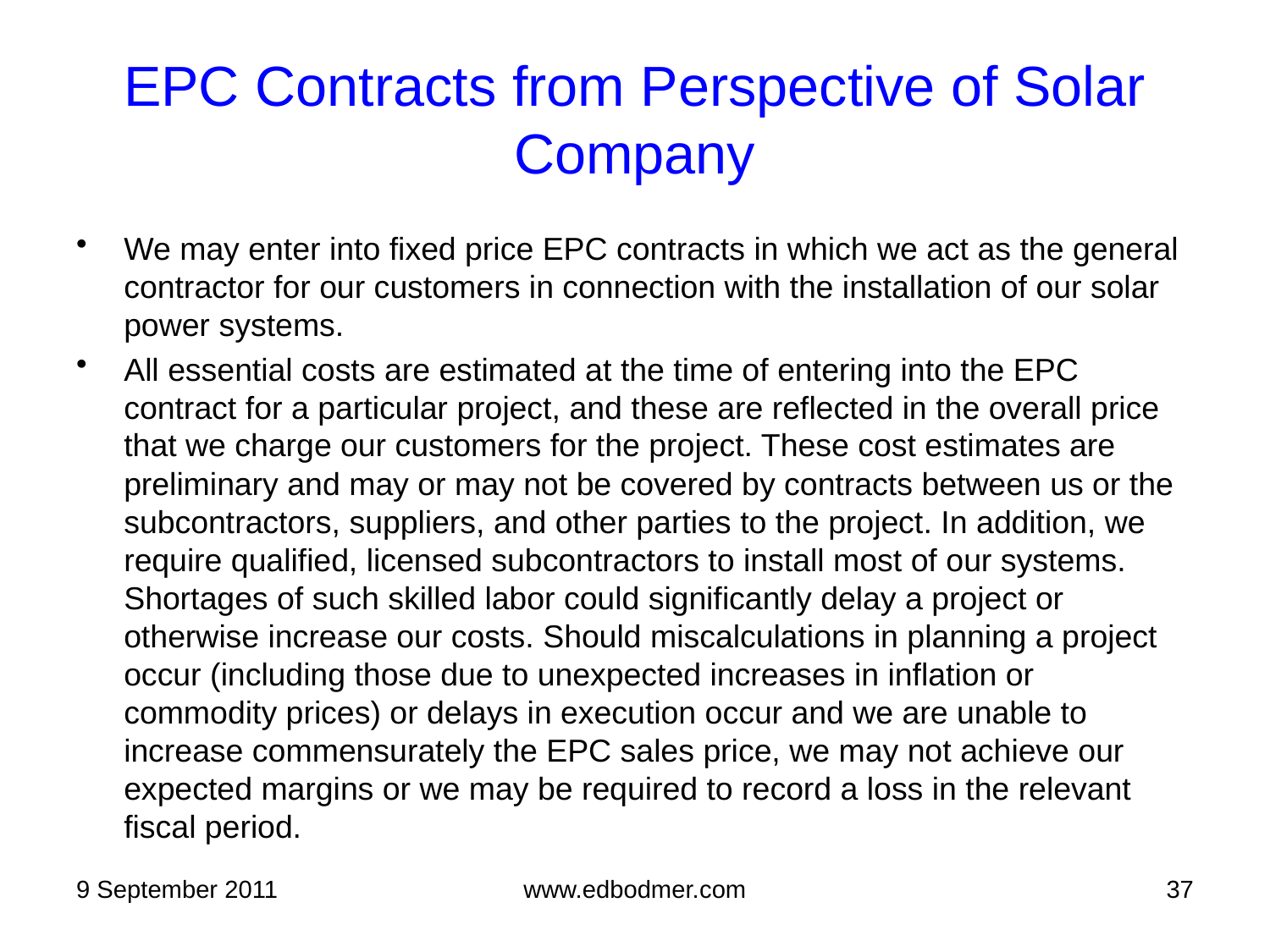

# EPC Contracts from Perspective of Solar Company
We may enter into fixed price EPC contracts in which we act as the general contractor for our customers in connection with the installation of our solar power systems.
All essential costs are estimated at the time of entering into the EPC contract for a particular project, and these are reflected in the overall price that we charge our customers for the project. These cost estimates are preliminary and may or may not be covered by contracts between us or the subcontractors, suppliers, and other parties to the project. In addition, we require qualified, licensed subcontractors to install most of our systems. Shortages of such skilled labor could significantly delay a project or otherwise increase our costs. Should miscalculations in planning a project occur (including those due to unexpected increases in inflation or commodity prices) or delays in execution occur and we are unable to increase commensurately the EPC sales price, we may not achieve our expected margins or we may be required to record a loss in the relevant fiscal period.
9 September 2011
www.edbodmer.com
37